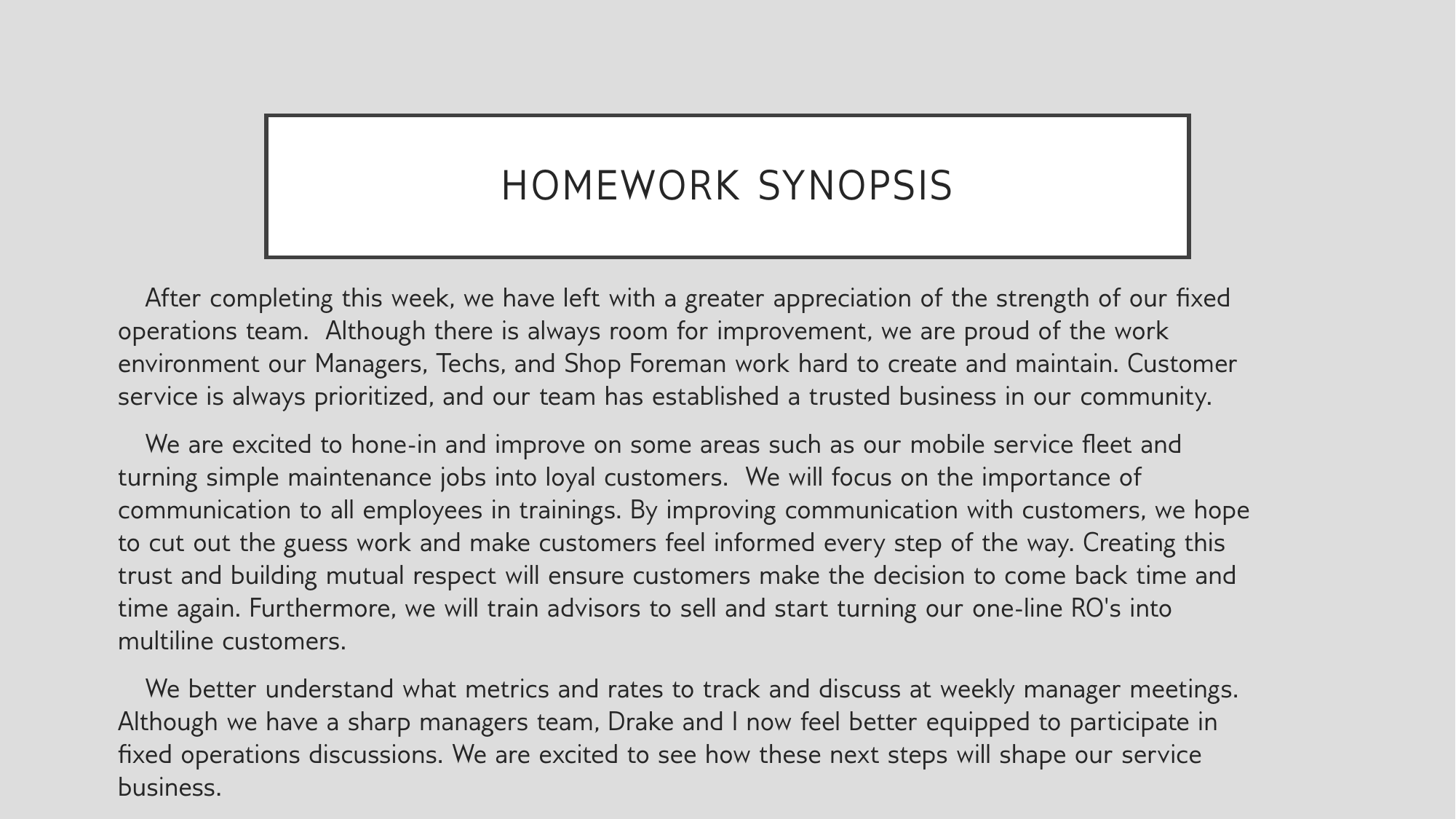

# Homework Synopsis
 After completing this week, we have left with a greater appreciation of the strength of our fixed operations team.  Although there is always room for improvement, we are proud of the work environment our Managers, Techs, and Shop Foreman work hard to create and maintain. Customer service is always prioritized, and our team has established a trusted business in our community.
 We are excited to hone-in and improve on some areas such as our mobile service fleet and turning simple maintenance jobs into loyal customers.  We will focus on the importance of communication to all employees in trainings. By improving communication with customers, we hope to cut out the guess work and make customers feel informed every step of the way. Creating this trust and building mutual respect will ensure customers make the decision to come back time and time again. Furthermore, we will train advisors to sell and start turning our one-line RO's into multiline customers.
 We better understand what metrics and rates to track and discuss at weekly manager meetings. Although we have a sharp managers team, Drake and I now feel better equipped to participate in fixed operations discussions. We are excited to see how these next steps will shape our service business.